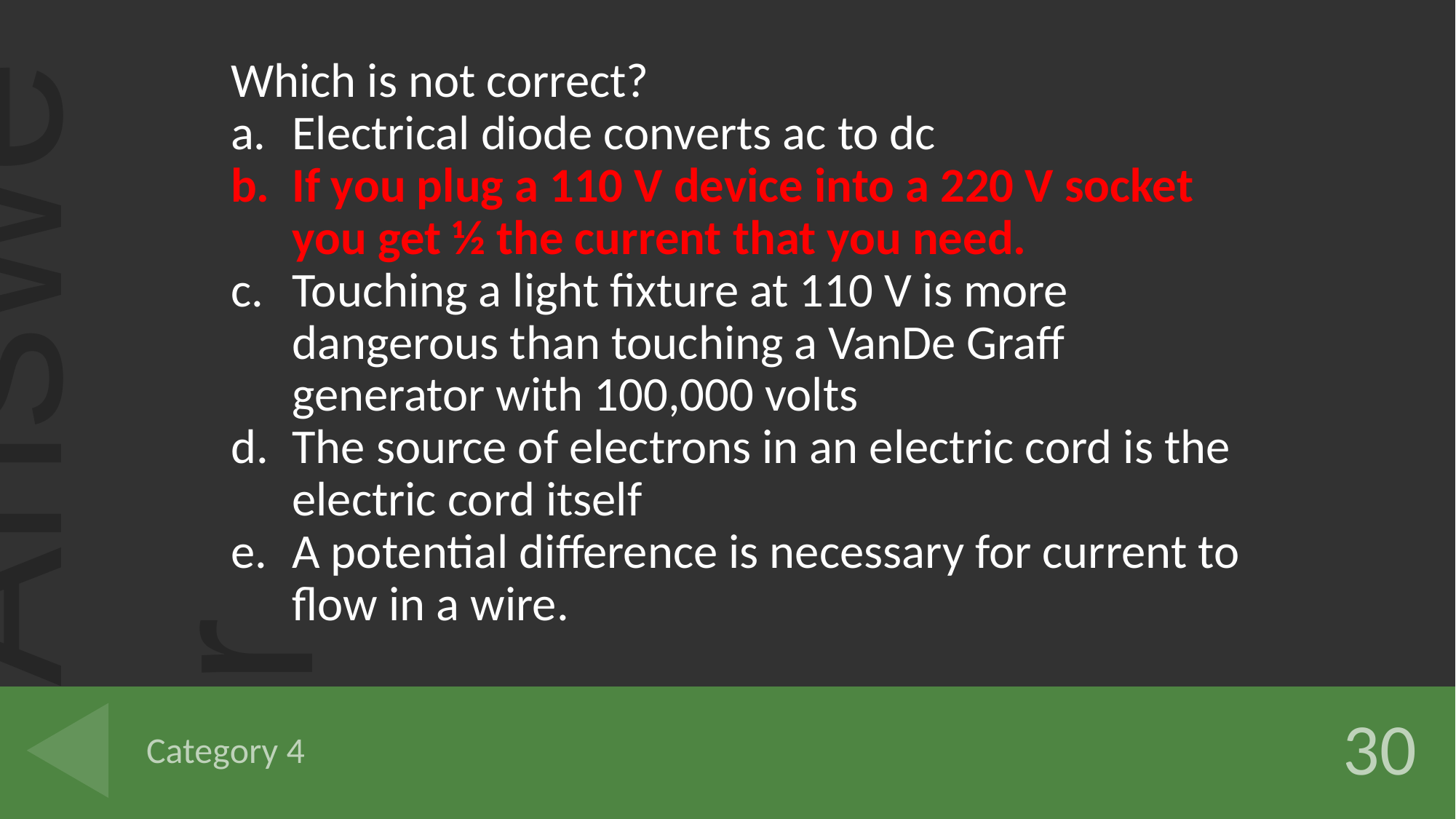

Which is not correct?
Electrical diode converts ac to dc
If you plug a 110 V device into a 220 V socket you get ½ the current that you need.
Touching a light fixture at 110 V is more dangerous than touching a VanDe Graff generator with 100,000 volts
The source of electrons in an electric cord is the electric cord itself
A potential difference is necessary for current to flow in a wire.
# Category 4
30